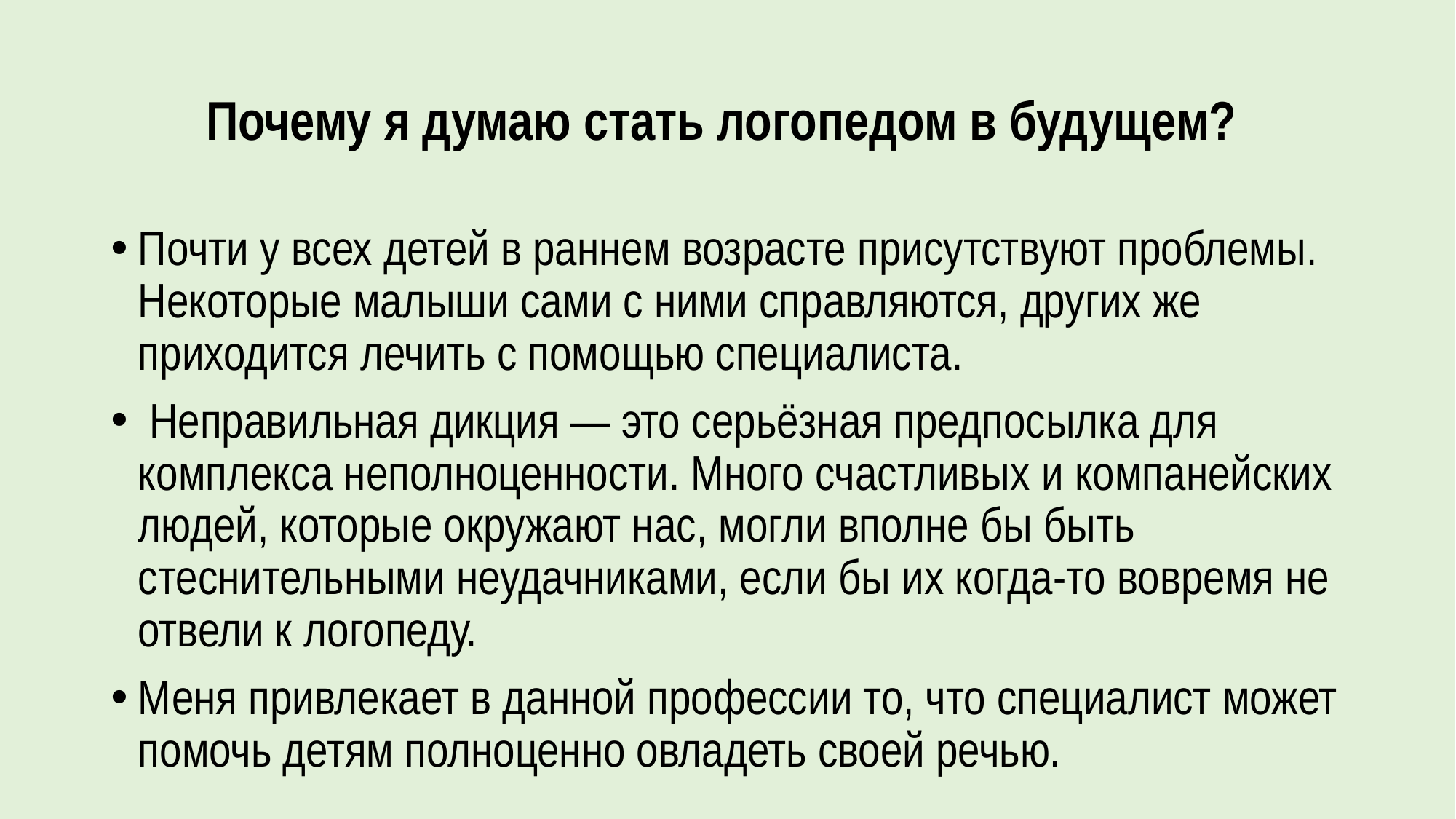

# Почему я думаю стать логопедом в будущем?
Почти у всех детей в раннем возрасте присутствуют проблемы. Некоторые малыши сами с ними справляются, других же приходится лечить с помощью специалиста.
 Неправильная дикция — это серьёзная предпосылка для комплекса неполноценности. Много счастливых и компанейских людей, которые окружают нас, могли вполне бы быть стеснительными неудачниками, если бы их когда-то вовремя не отвели к логопеду.
Меня привлекает в данной профессии то, что специалист может помочь детям полноценно овладеть своей речью.